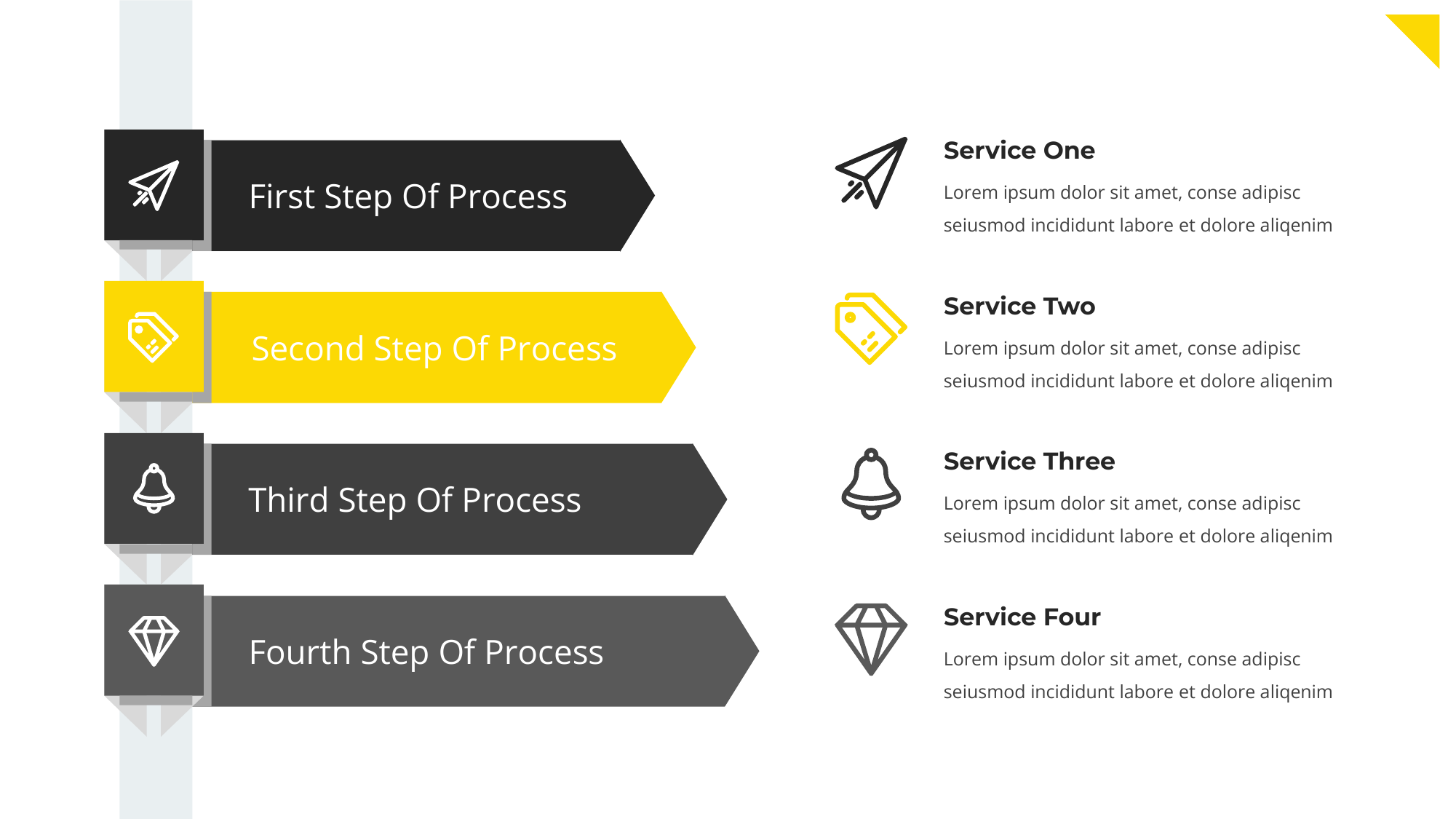

First Step Of Process

Second Step Of Process

Third Step Of Process

Fourth Step Of Process

Service One
Lorem ipsum dolor sit amet, conse adipisc seiusmod incididunt labore et dolore aliqenim

Service Two
Lorem ipsum dolor sit amet, conse adipisc seiusmod incididunt labore et dolore aliqenim

Service Three
Lorem ipsum dolor sit amet, conse adipisc seiusmod incididunt labore et dolore aliqenim

Service Four
Lorem ipsum dolor sit amet, conse adipisc seiusmod incididunt labore et dolore aliqenim